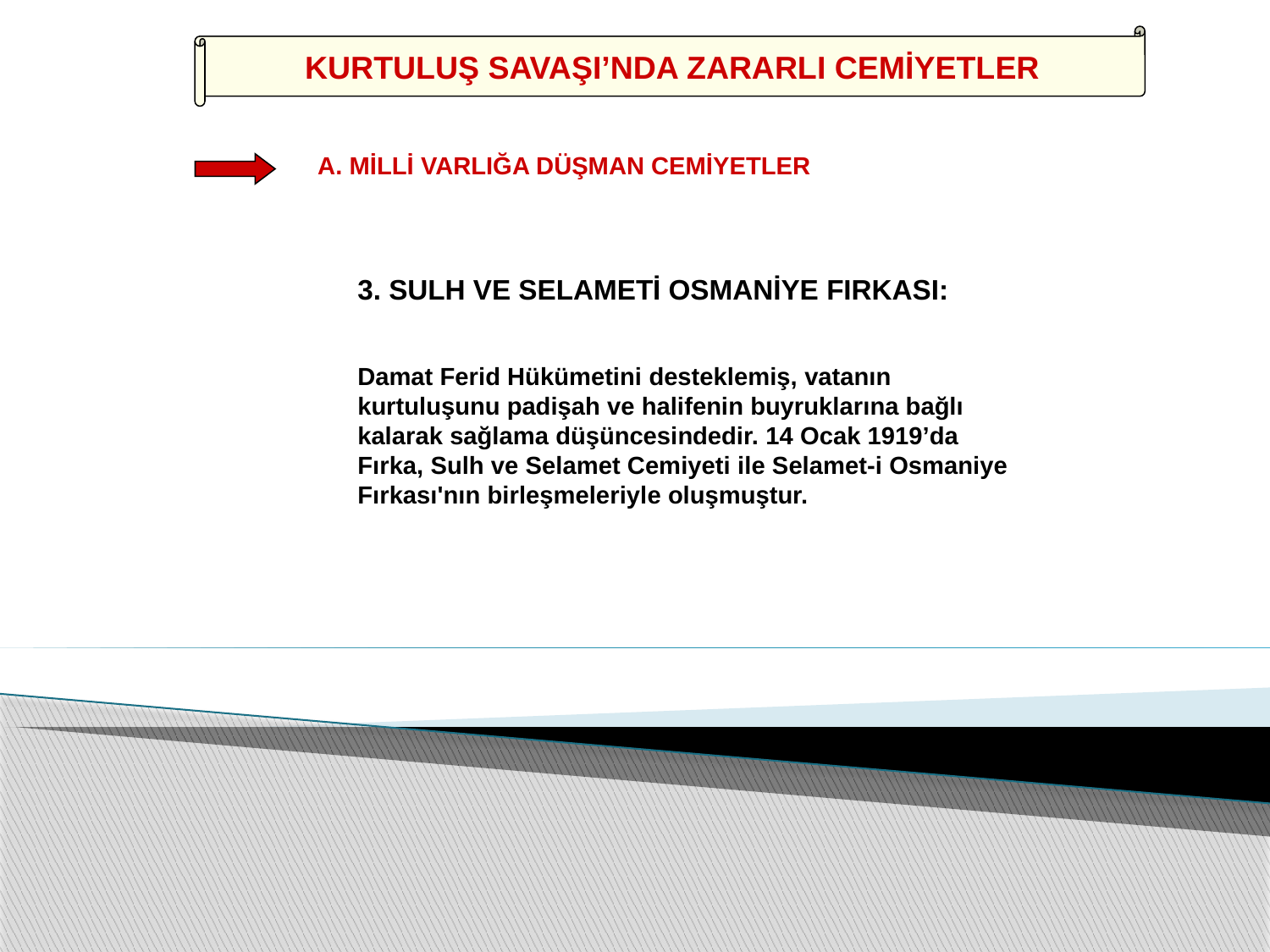

KURTULUŞ SAVAŞI’NDA ZARARLI CEMİYETLER
A. MİLLİ VARLIĞA DÜŞMAN CEMİYETLER

3. SULH VE SELAMETİ OSMANİYE FIRKASI:

Damat Ferid Hükümetini desteklemiş, vatanın kurtuluşunu padişah ve halifenin buyruklarına bağlı kalarak sağlama düşüncesindedir. 14 Ocak 1919’da Fırka, Sulh ve Selamet Cemiyeti ile Selamet-i Osmaniye Fırkası'nın birleşmeleriyle oluşmuştur.